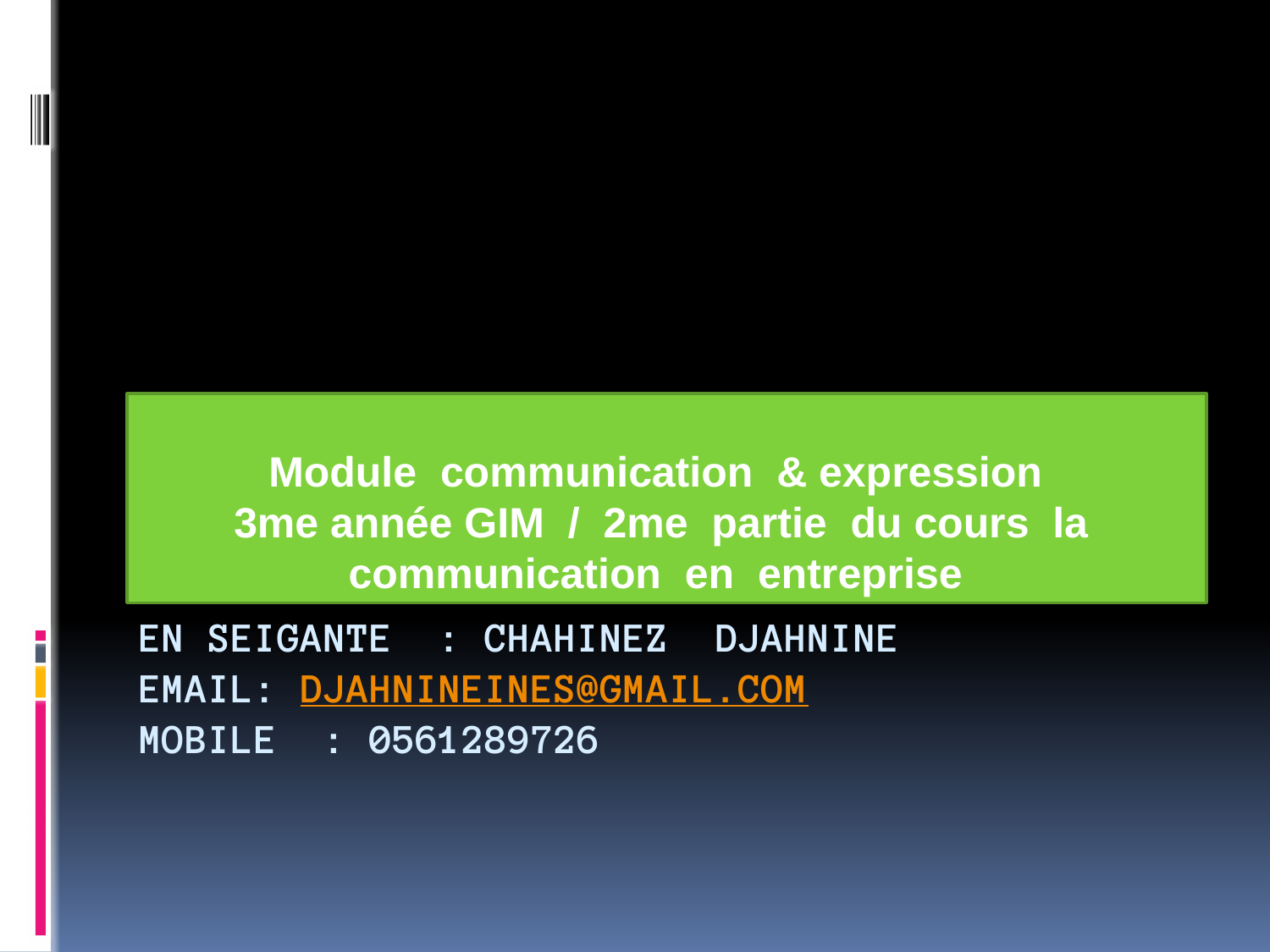

Module  communication  & expression
3me année GIM  /  2me  partie  du cours  la  communication  en  entreprise
# En seigante  : chahinez  djahnine email: djahnineines@gmail.com mobile  : 0561289726